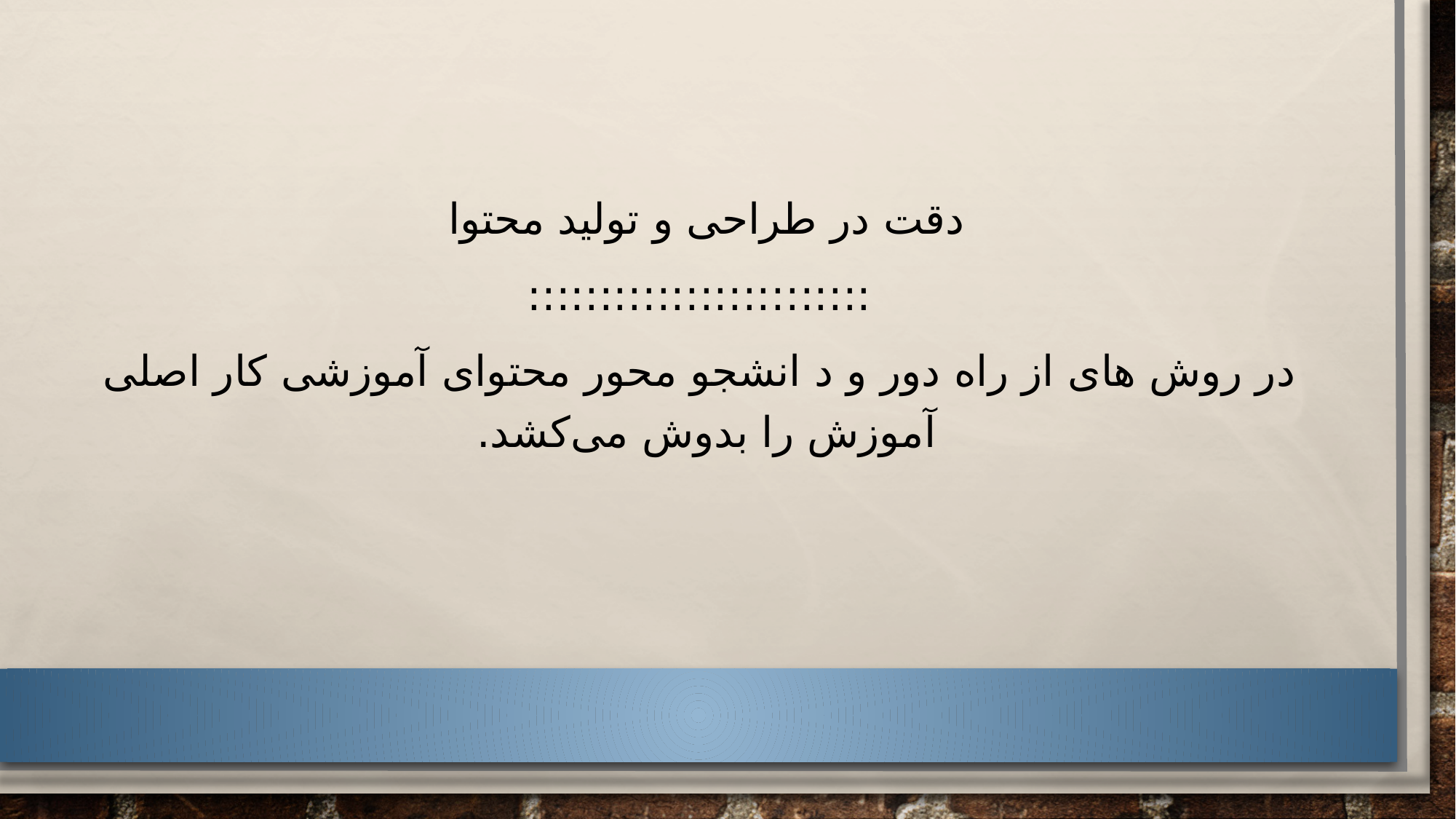

دقت در طراحی و تولید محتوا
::::::::::::::::::::::::
در روش های از راه دور و د انشجو محور محتوای آموزشی کار اصلی آموزش را بدوش می‌کشد.